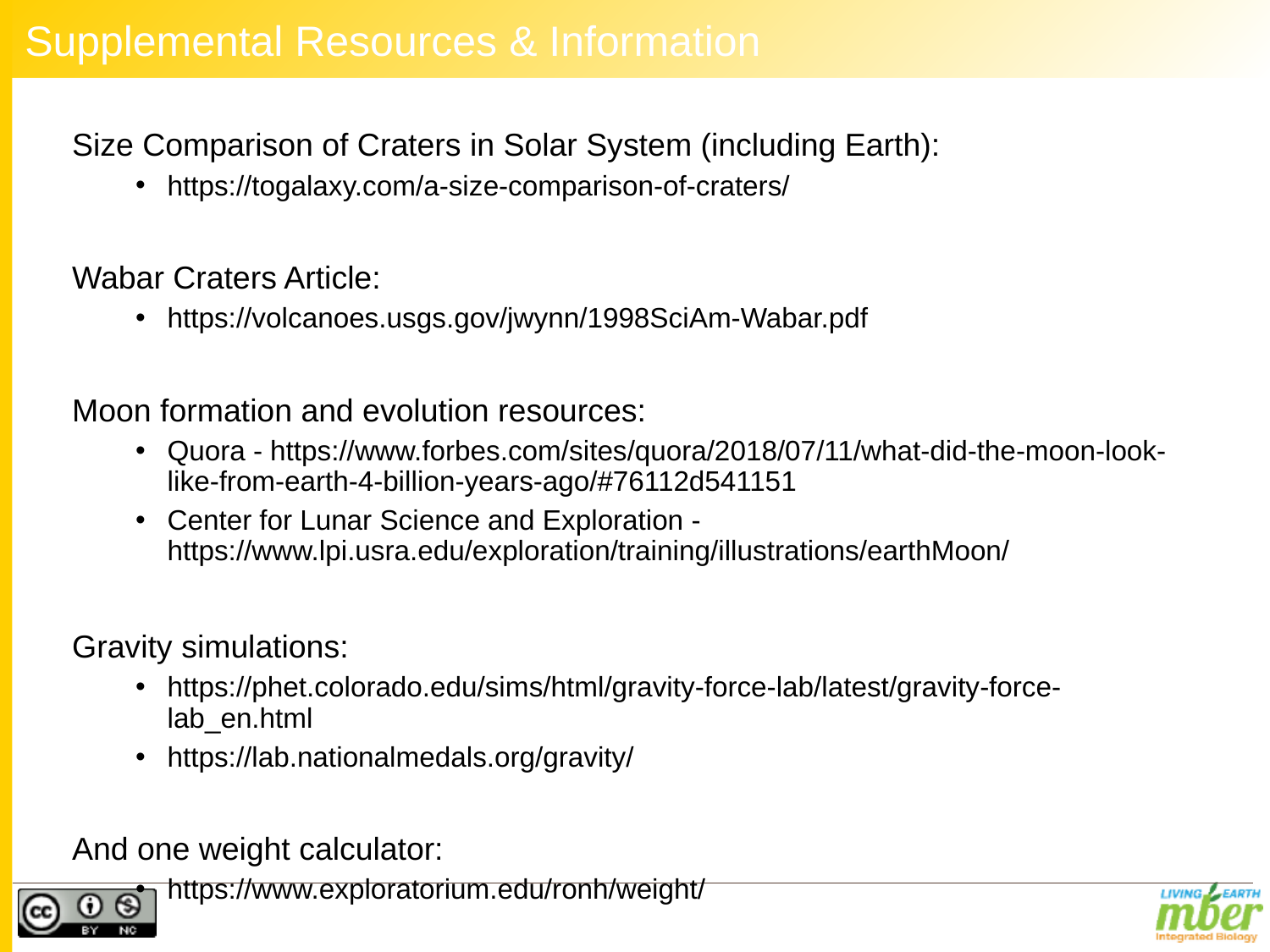

# Supplemental Resources & Information
Size Comparison of Craters in Solar System (including Earth):
https://togalaxy.com/a-size-comparison-of-craters/

Wabar Craters Article:
https://volcanoes.usgs.gov/jwynn/1998SciAm-Wabar.pdf

Moon formation and evolution resources:
Quora - https://www.forbes.com/sites/quora/2018/07/11/what-did-the-moon-look-like-from-earth-4-billion-years-ago/#76112d541151
Center for Lunar Science and Exploration - https://www.lpi.usra.edu/exploration/training/illustrations/earthMoon/

Gravity simulations:
https://phet.colorado.edu/sims/html/gravity-force-lab/latest/gravity-force-lab_en.html
https://lab.nationalmedals.org/gravity/

And one weight calculator:
https://www.exploratorium.edu/ronh/weight/